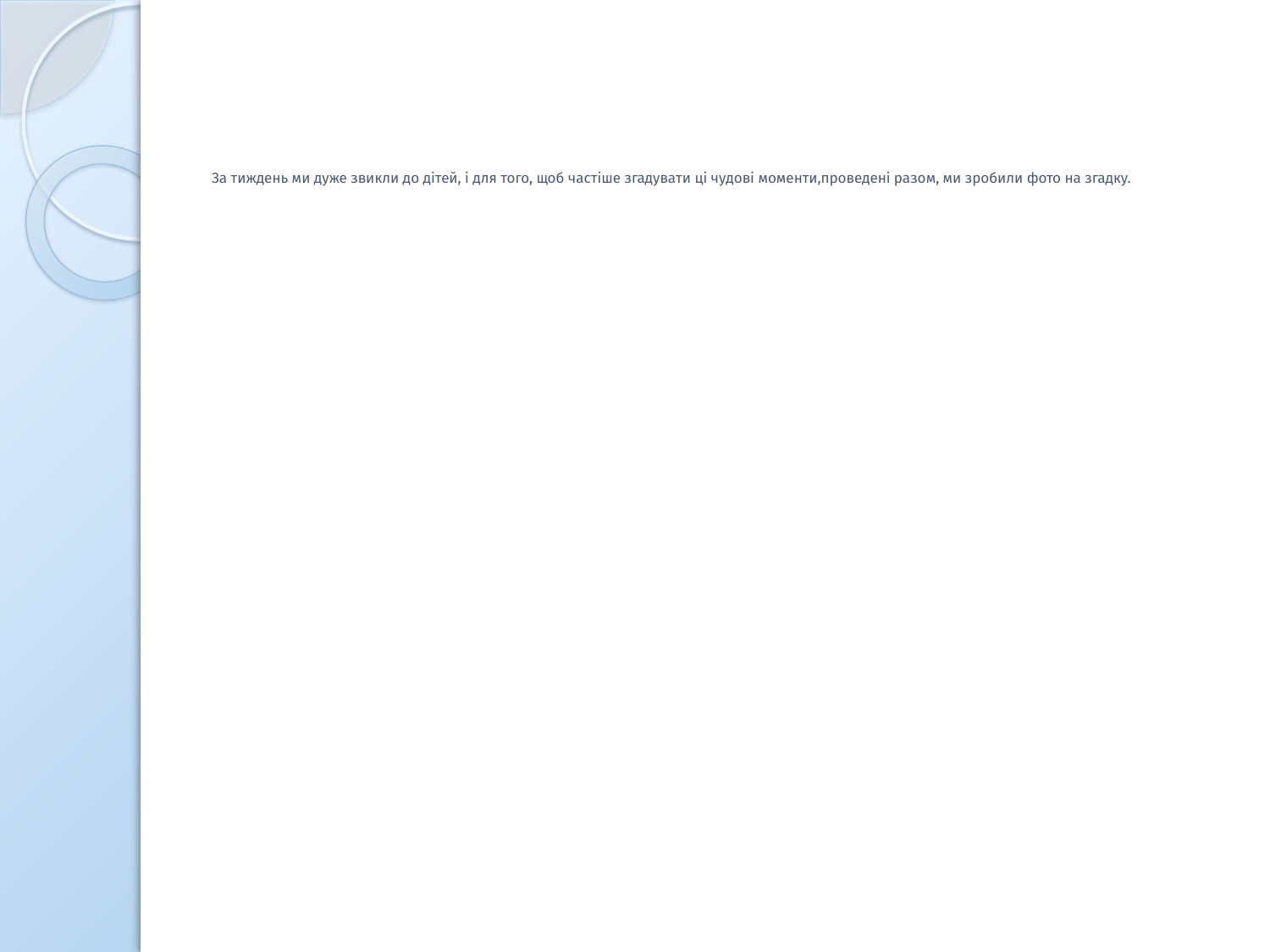

# За тиждень ми дуже звикли до дітей, і для того, щоб частіше згадувати ці чудові моменти,проведені разом, ми зробили фото на згадку.